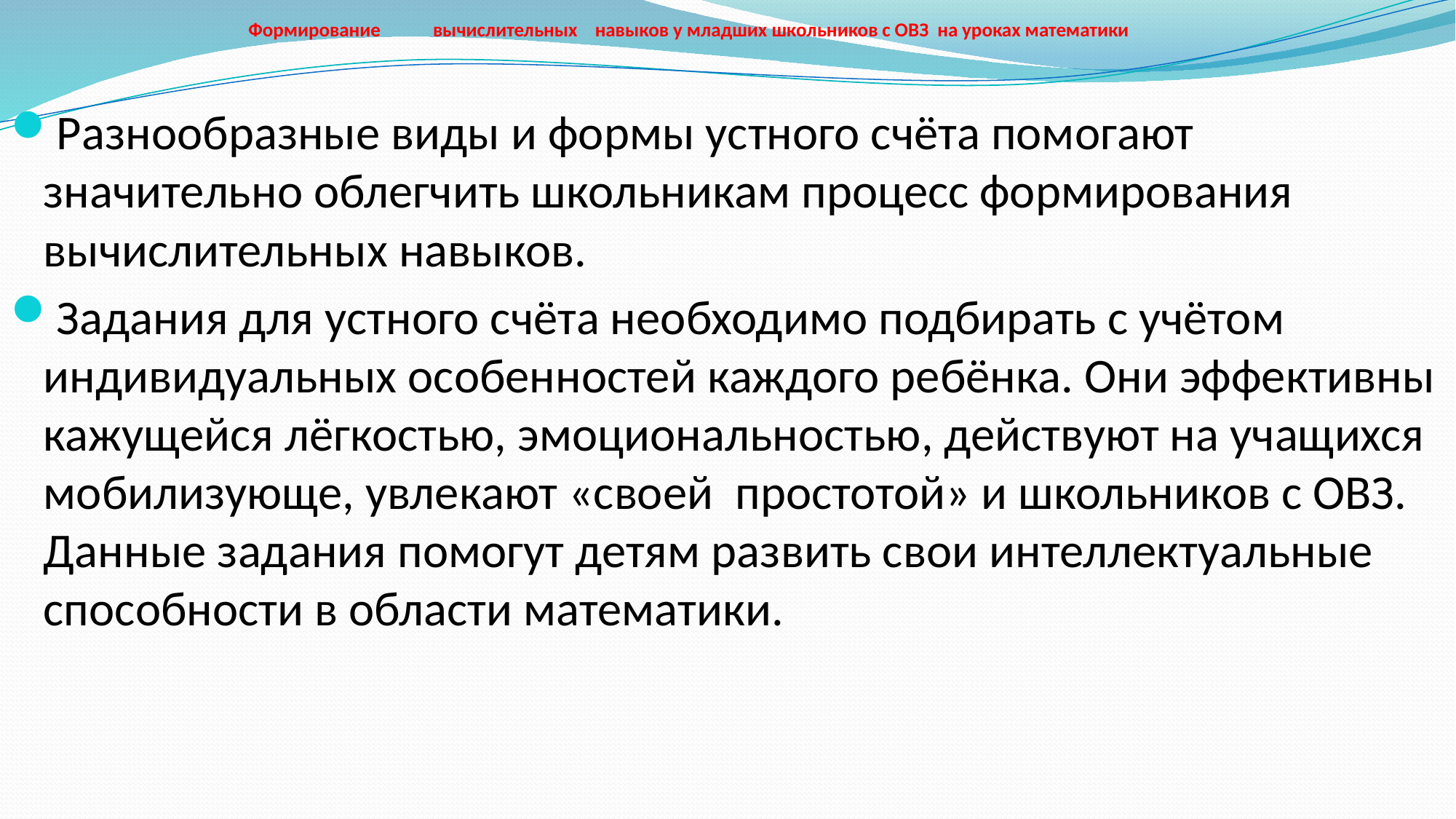

# Формирование            вычислительных    навыков у младших школьников с ОВЗ  на уроках математики
Разнообразные виды и формы устного счёта помогают значительно облегчить школьникам процесс формирования вычислительных навыков.
Задания для устного счёта необходимо подбирать с учётом индивидуальных особенностей каждого ребёнка. Они эффективны кажущейся лёгкостью, эмоциональностью, действуют на учащихся мобилизующе, увлекают «своей  простотой» и школьников с ОВЗ. Данные задания помогут детям развить свои интеллектуальные способности в области математики.